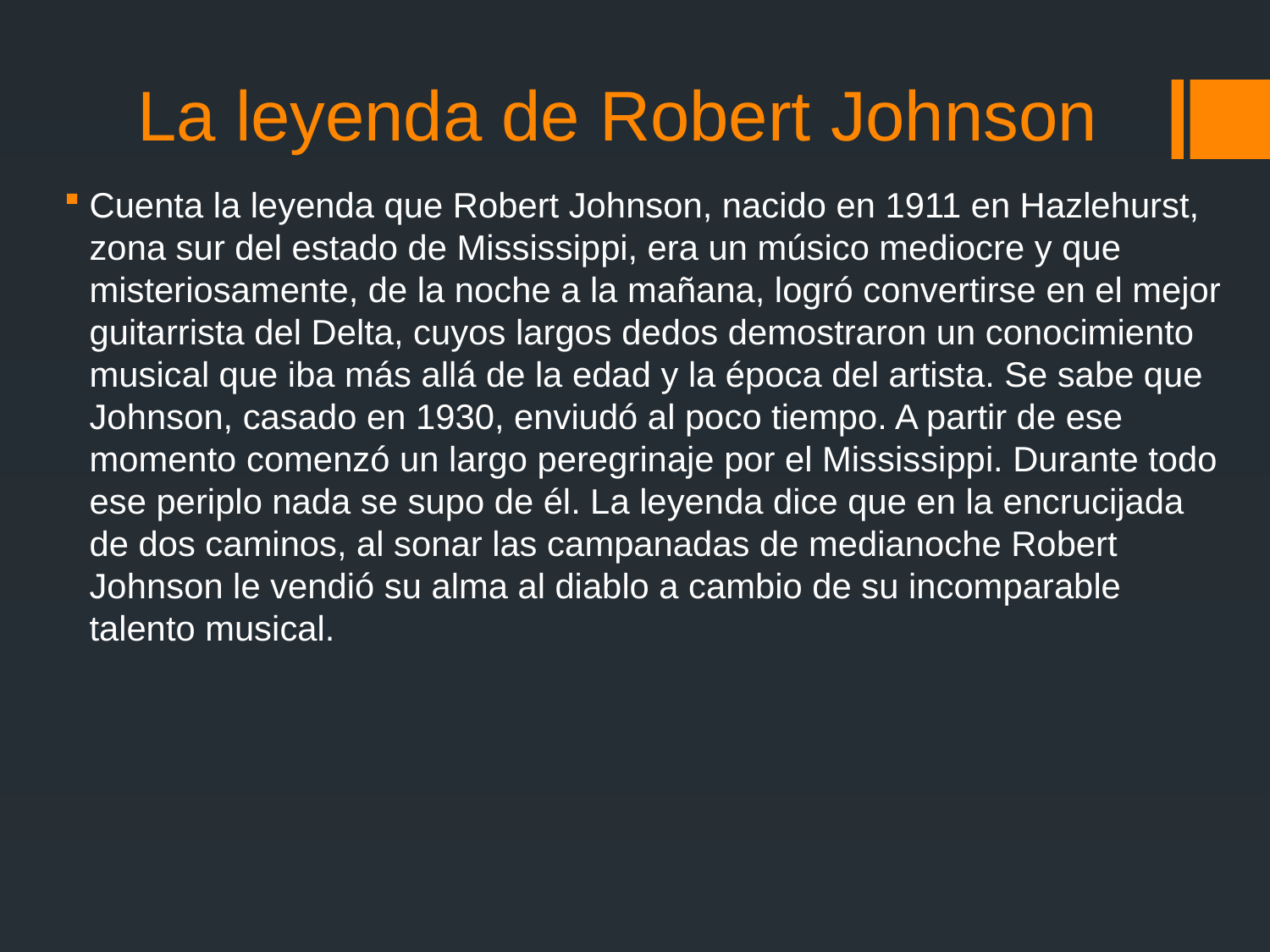

# La leyenda de Robert Johnson
Cuenta la leyenda que Robert Johnson, nacido en 1911 en Hazlehurst, zona sur del estado de Mississippi, era un músico mediocre y que misteriosamente, de la noche a la mañana, logró convertirse en el mejor guitarrista del Delta, cuyos largos dedos demostraron un conocimiento musical que iba más allá de la edad y la época del artista. Se sabe que Johnson, casado en 1930, enviudó al poco tiempo. A partir de ese momento comenzó un largo peregrinaje por el Mississippi. Durante todo ese periplo nada se supo de él. La leyenda dice que en la encrucijada de dos caminos, al sonar las campanadas de medianoche Robert Johnson le vendió su alma al diablo a cambio de su incomparable talento musical.